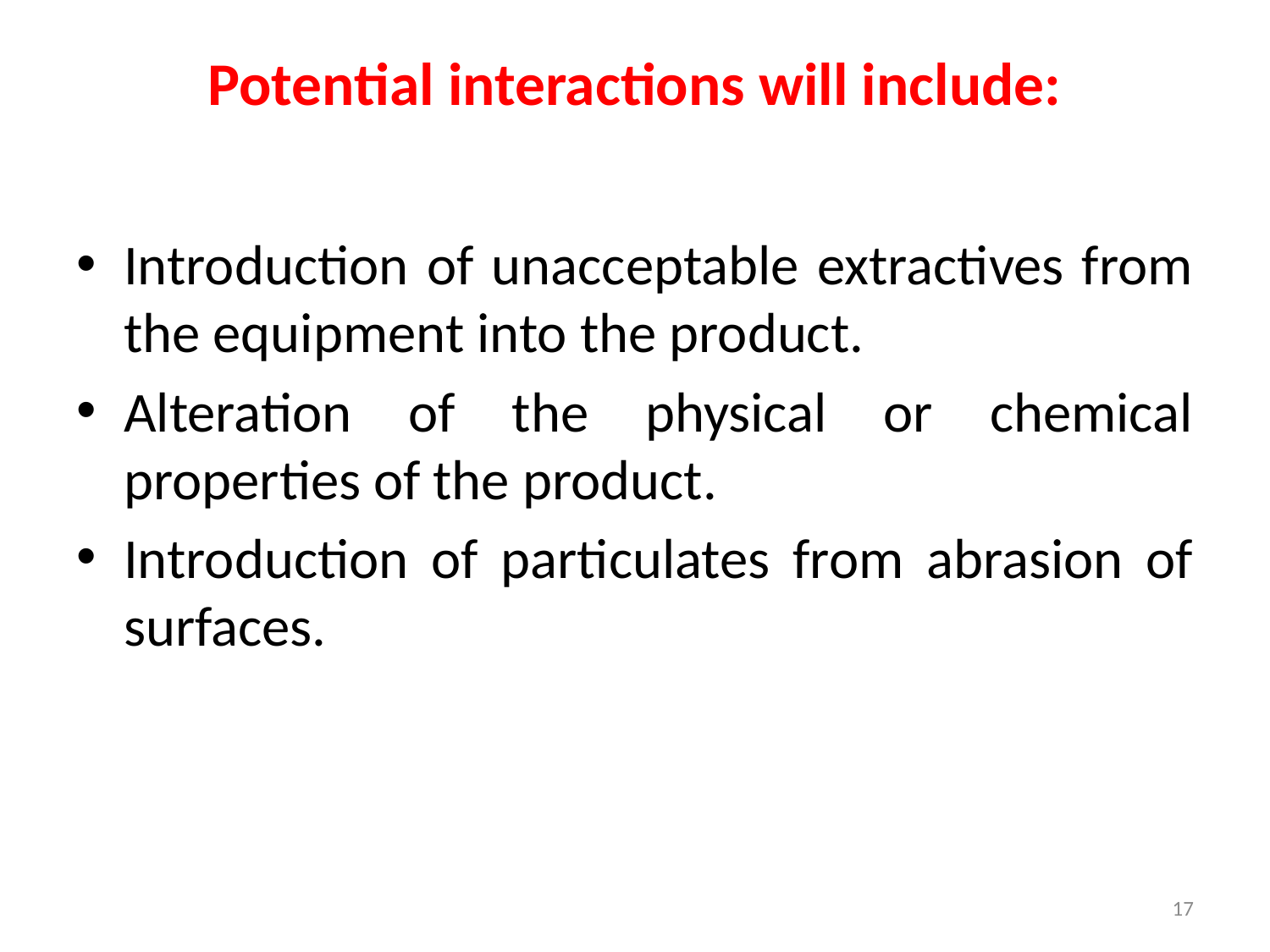

# Potential interactions will include:
Introduction of unacceptable extractives from the equipment into the product.
Alteration of the physical or chemical properties of the product.
Introduction of particulates from abrasion of surfaces.
17